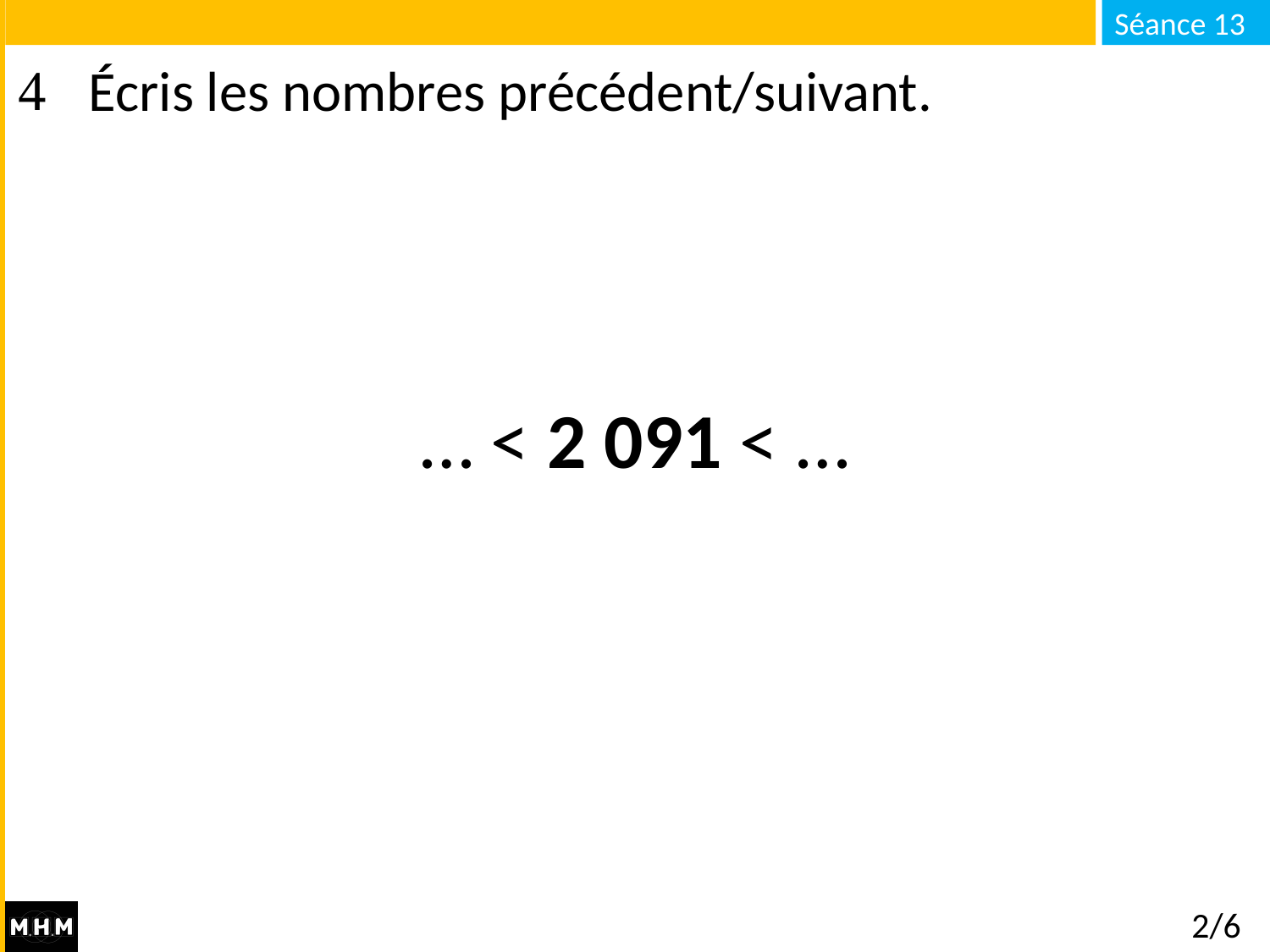

# Écris les nombres précédent/suivant.
… < 2 091 < …
2/6